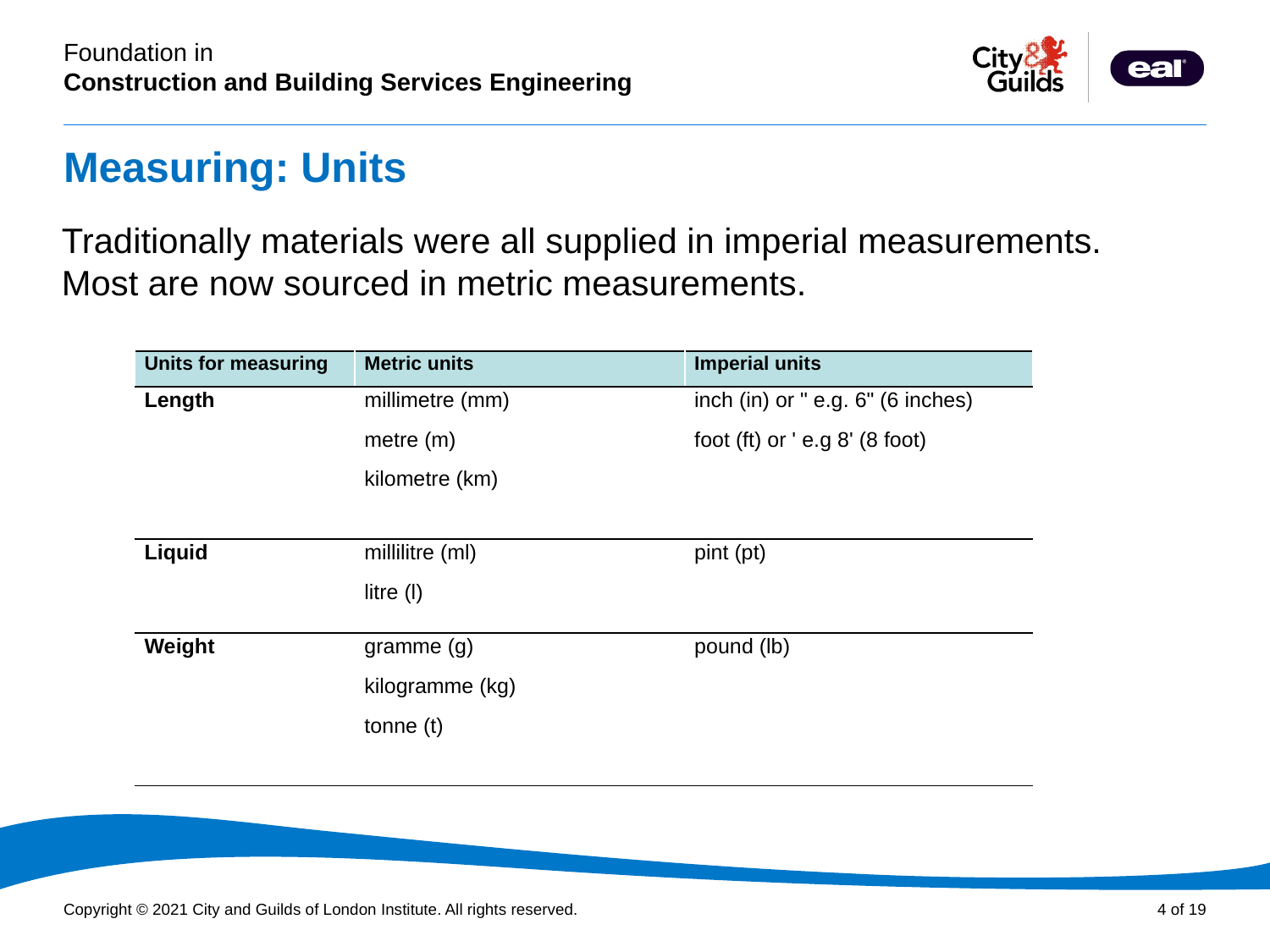

# Measuring: Units
Traditionally materials were all supplied in imperial measurements. Most are now sourced in metric measurements.
| Units for measuring | Metric units | Imperial units |
| --- | --- | --- |
| Length | millimetre (mm) metre (m) kilometre (km) | inch (in) or " e.g. 6" (6 inches) foot (ft) or ' e.g 8' (8 foot) |
| Liquid | millilitre (ml) litre (l) | pint (pt) |
| Weight | gramme (g) kilogramme (kg) tonne (t) | pound (lb) |